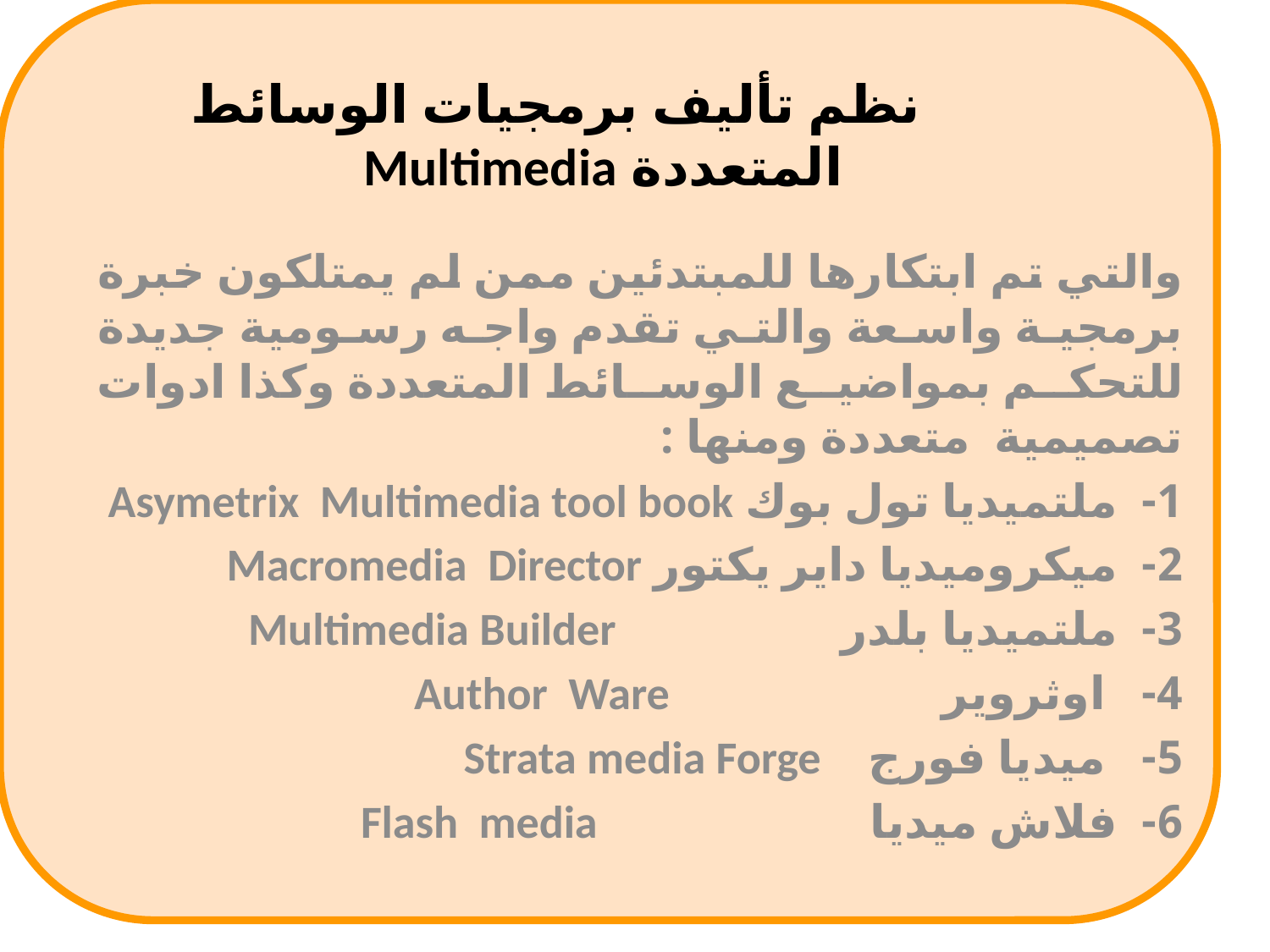

# نظم تأليف برمجيات الوسائط المتعددة Multimedia
والتي تم ابتكارها للمبتدئين ممن لم يمتلكون خبرة برمجية واسعة والتي تقدم واجه رسومية جديدة للتحكم بمواضيع الوسائط المتعددة وكذا ادوات تصميمية  متعددة ومنها :
1-  ملتميديا تول بوك Asymetrix  Multimedia tool book
2-  ميكروميديا داير يكتور Macromedia  Director
3-  ملتميديا بلدر                   Multimedia Builder
4-   اوثروير                       Author  Ware
5-   ميديا فورج    Strata media Forge
6-  فلاش ميديا                       Flash  media